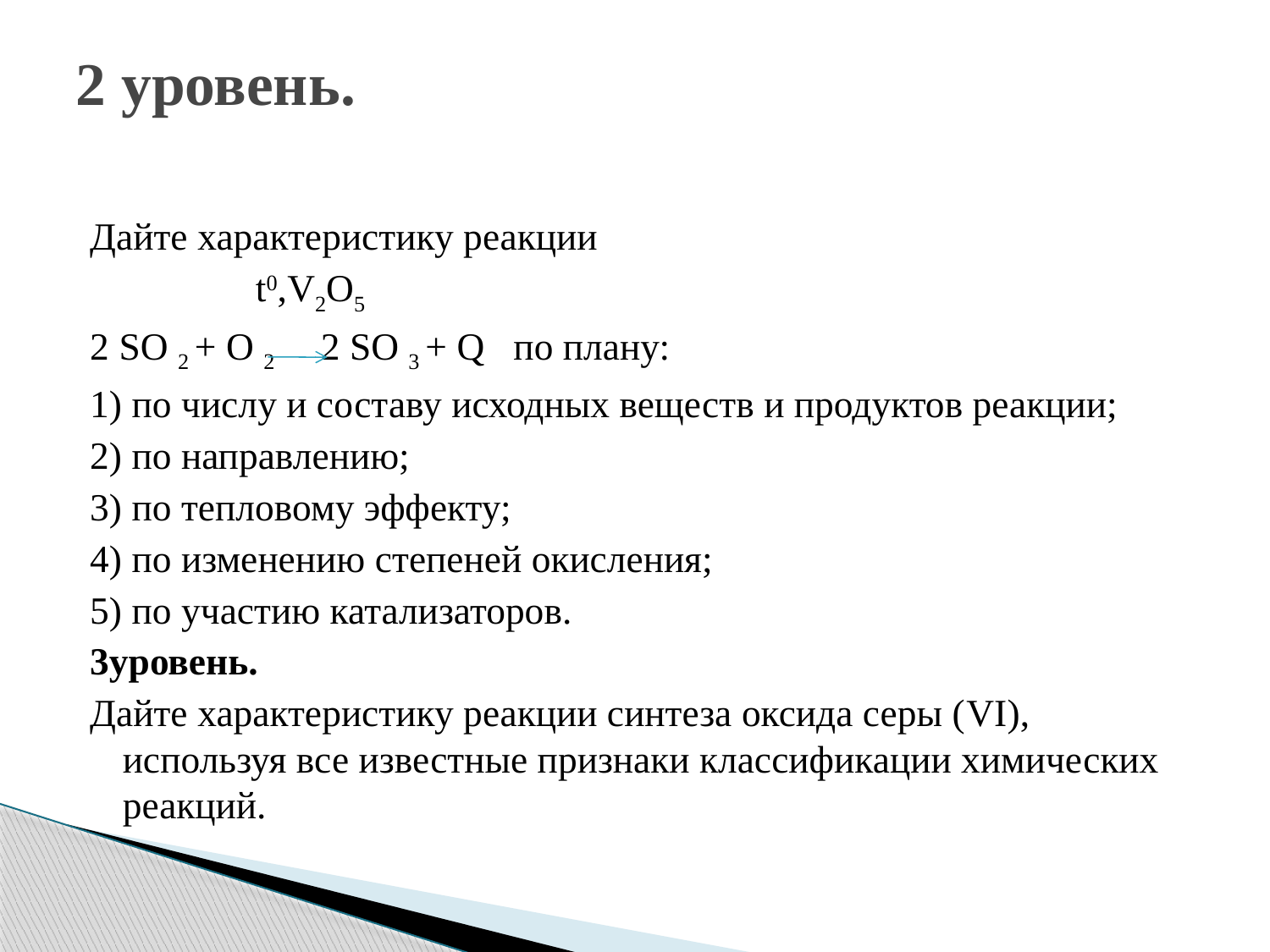

# 2 уровень.
Дайте характеристику реакции
                 t0,V2O5
2 SO 2 + O 2  	2 SO 3 + Q   по плану:
1) по числу и составу исходных веществ и продуктов реакции;
2) по направлению;
3) по тепловому эффекту;
4) по изменению степеней окисления;
5) по участию катализаторов.
3уровень.
Дайте характеристику реакции синтеза оксида серы (VI), используя все известные признаки классификации химических реакций.